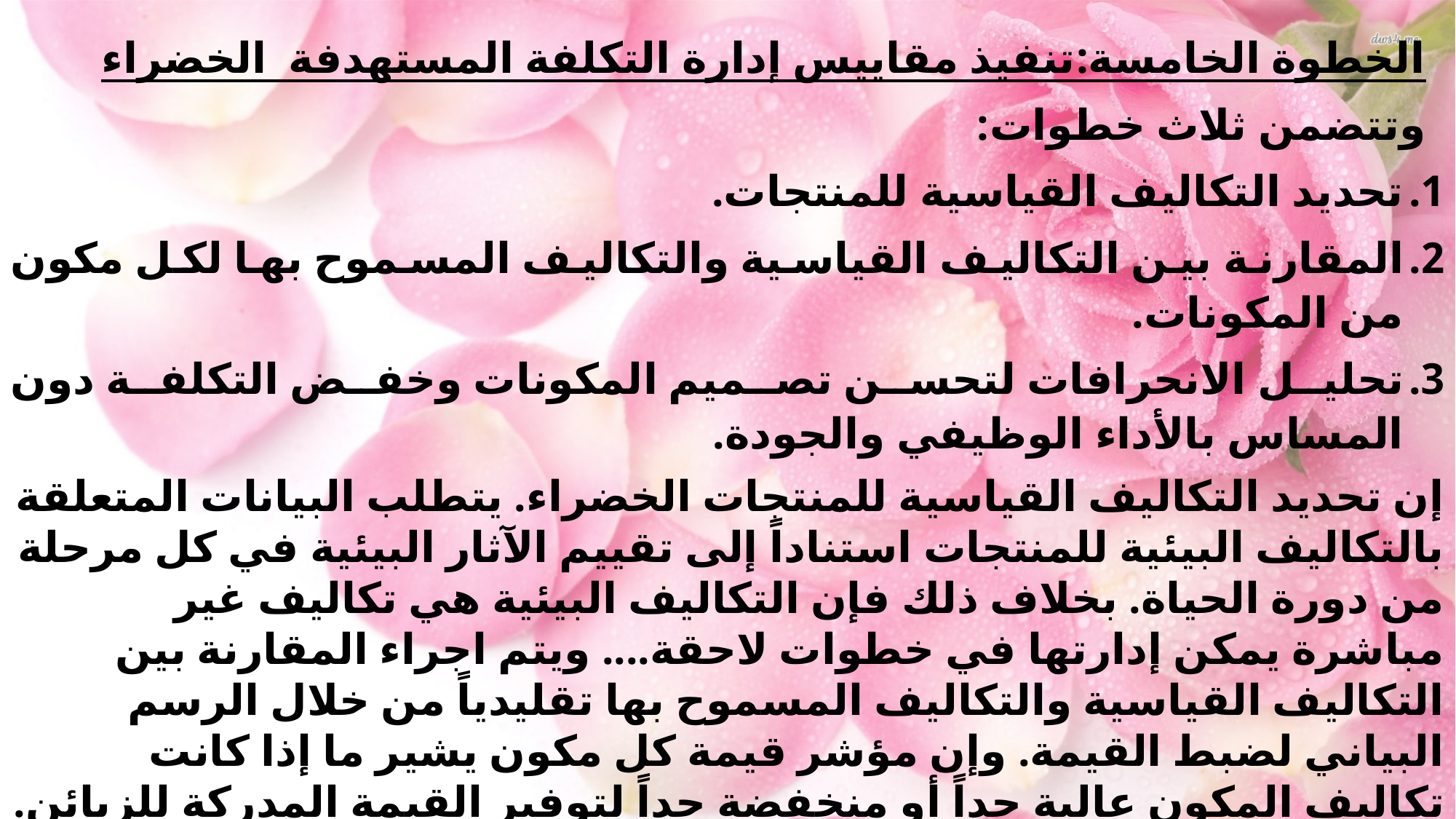

الخطوة الخامسة:تنفيذ مقاييس إدارة التكلفة المستهدفة  الخضراء
وتتضمن ثلاث خطوات:
تحديد التكاليف القياسية للمنتجات.
المقارنة بين التكاليف القياسية والتكاليف المسموح بها لكل مكون من المكونات.
تحليل الانحرافات لتحسن تصميم المكونات وخفض التكلفة دون المساس بالأداء الوظيفي والجودة.
إن تحديد التكاليف القياسية للمنتجات الخضراء. يتطلب البيانات المتعلقة بالتكاليف البيئية للمنتجات استناداً إلى تقييم الآثار البيئية في كل مرحلة من دورة الحياة. بخلاف ذلك فإن التكاليف البيئية هي تكاليف غير مباشرة يمكن إدارتها في خطوات لاحقة.... ويتم اجراء المقارنة بين التكاليف القياسية والتكاليف المسموح بها تقليدياً من خلال الرسم البياني لضبط القيمة. وإن مؤشر قيمة كل مكون يشير ما إذا كانت تكاليف المكون عالية جداً أو منخفضة جداً لتوفير القيمة المدركة للزبائن. ولتسليط الضوء على المتطلبات البيئية، ينبغي إضافة مخطط لمراقبة البيئة. كما جاء في الخطوة الاولى هناك قضايا بيئية مثل خفض انبعاثات الكاربون أو تحسين كفاءة الطاقة والتي يتم تناولها خلال التصميم البيئية للمنتج. وبجانب تقييم الكلفة يتم تحليل القيم المادية مثل انبعاثات الكاربون أو كفاءة الطاقة ويمكن تنفيذ ذلك لكل مكون